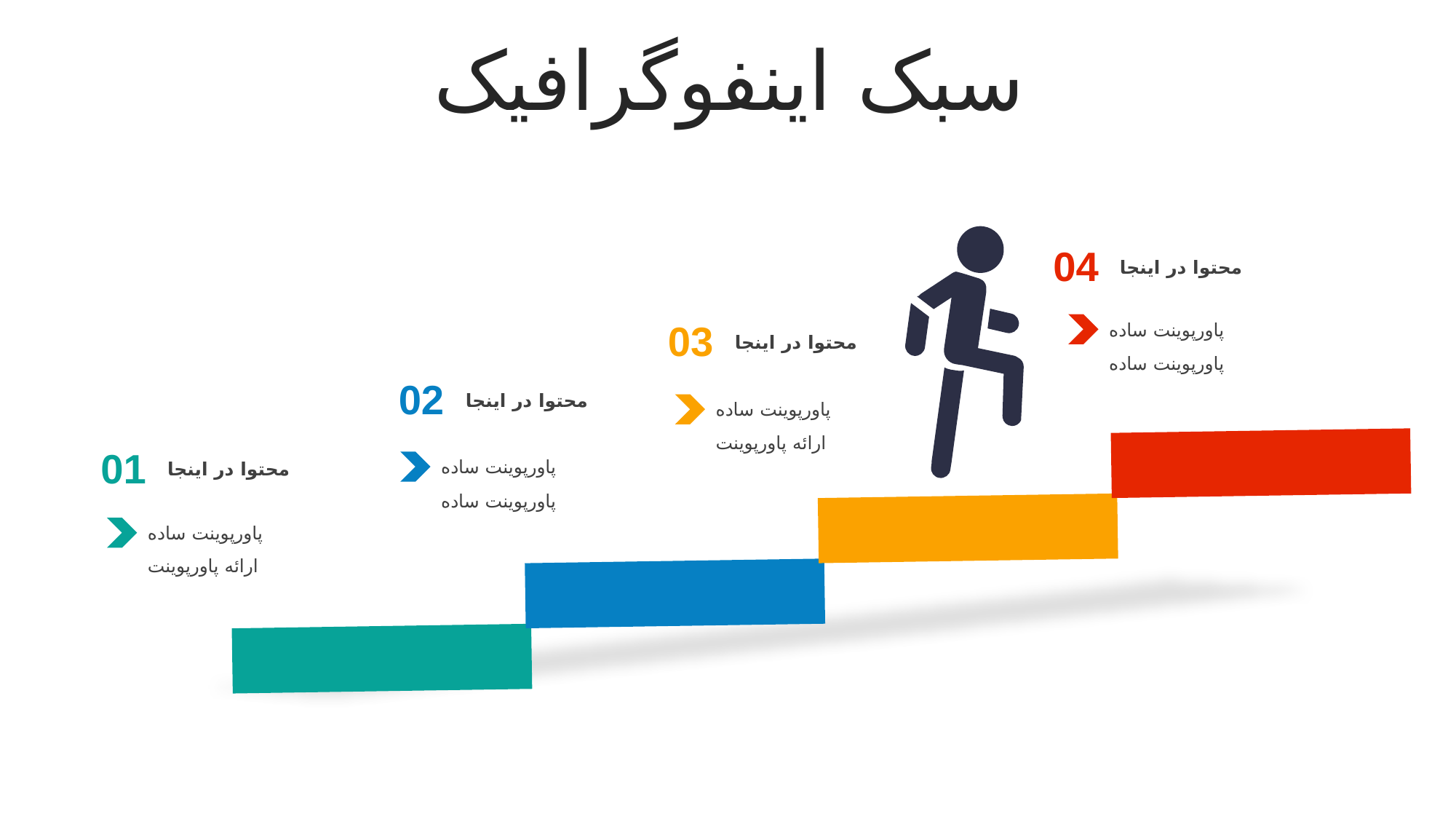

سبک اینفوگرافیک

04
محتوا در اینجا
پاورپوینت ساده

پاورپوینت ساده
03
محتوا در اینجا
پاورپوینت ساده

ارائه پاورپوینت
02
محتوا در اینجا
پاورپوینت ساده

پاورپوینت ساده

01
محتوا در اینجا
پاورپوینت ساده

ارائه پاورپوینت